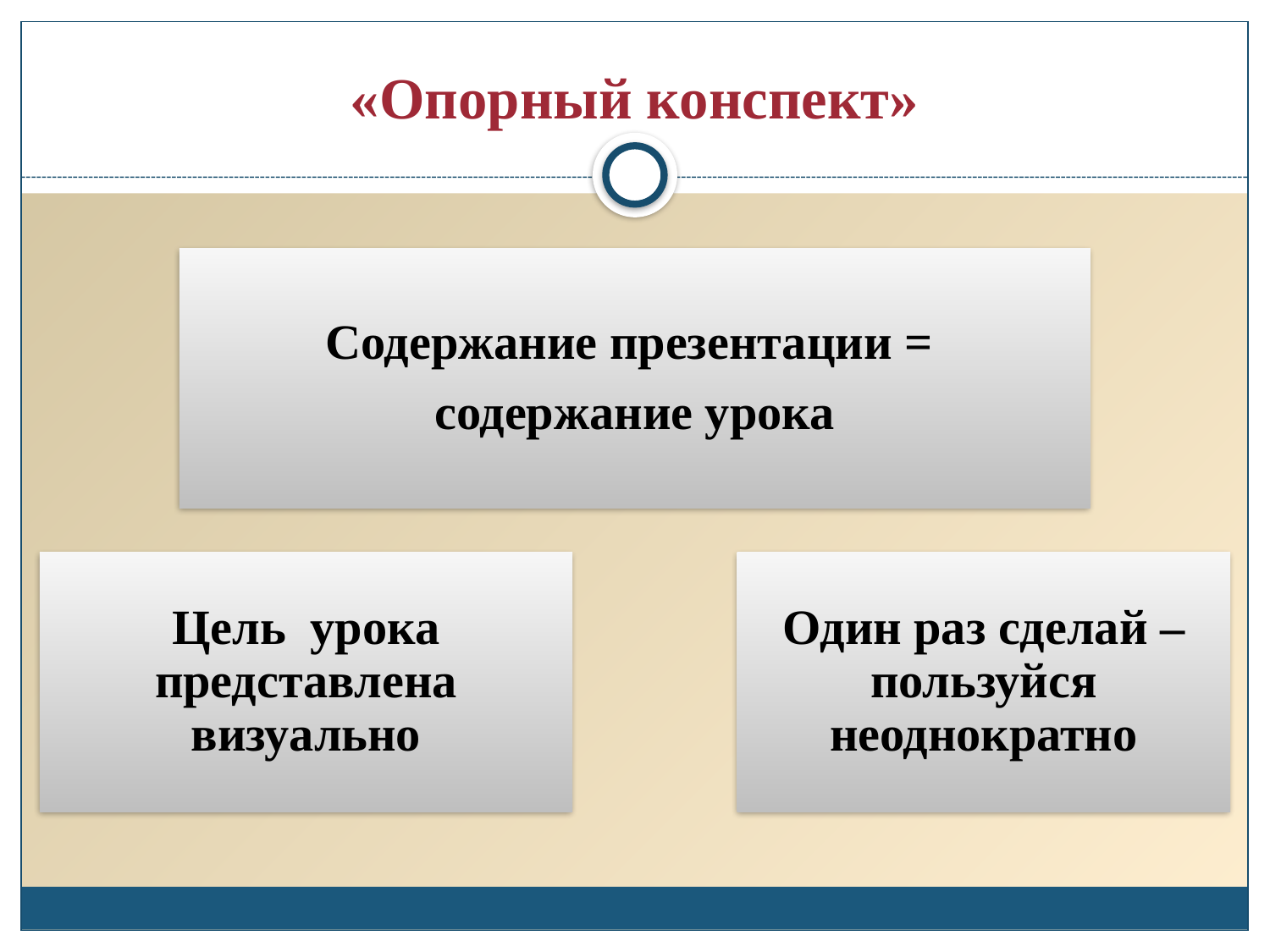

# «Опорный конспект»
Содержание презентации =
содержание урока
Цель  урока представлена визуально
Один раз сделай – пользуйся неоднократно